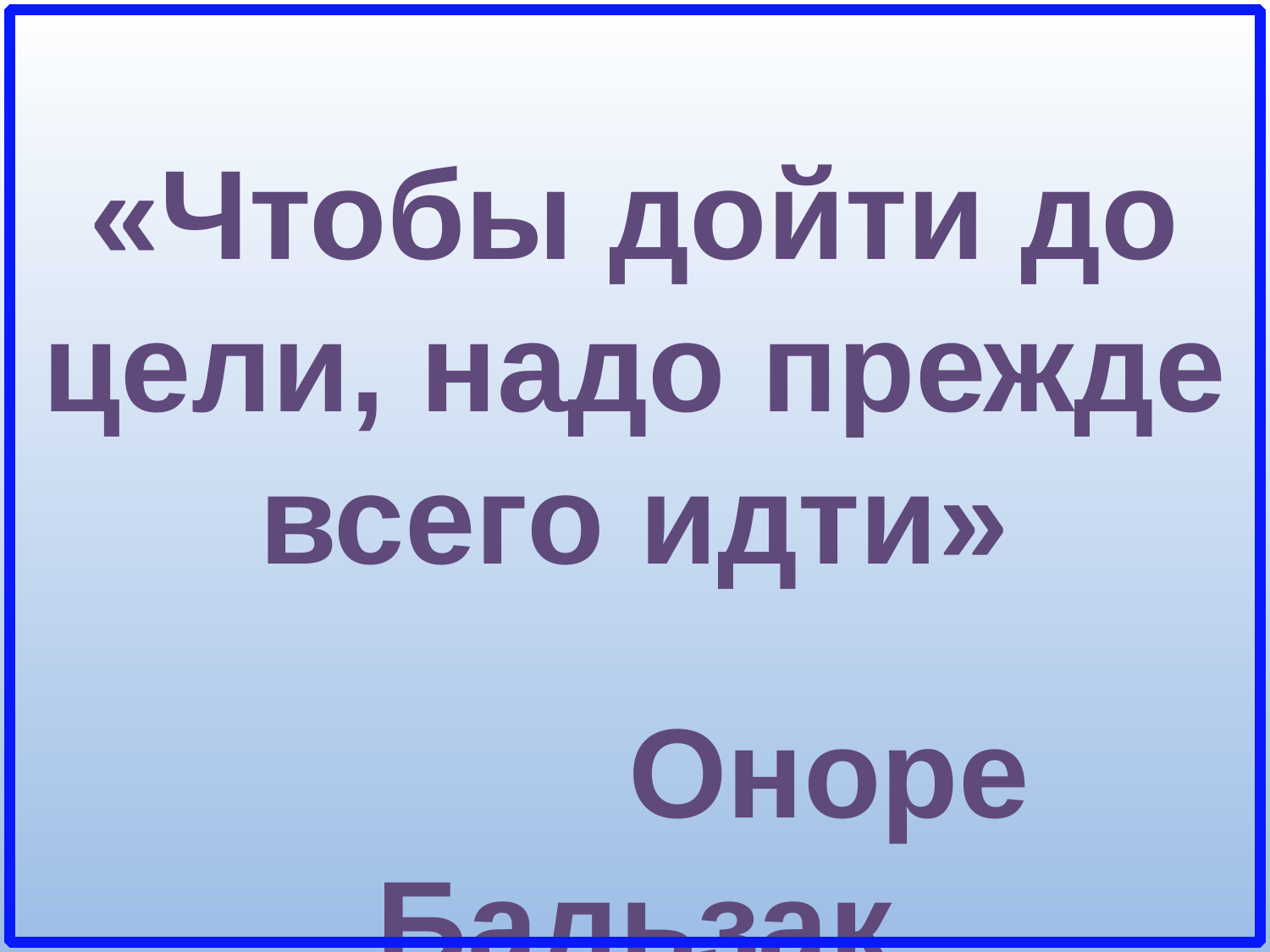

«Чтобы дойти до цели, надо прежде всего идти»

           Оноре Бальзак